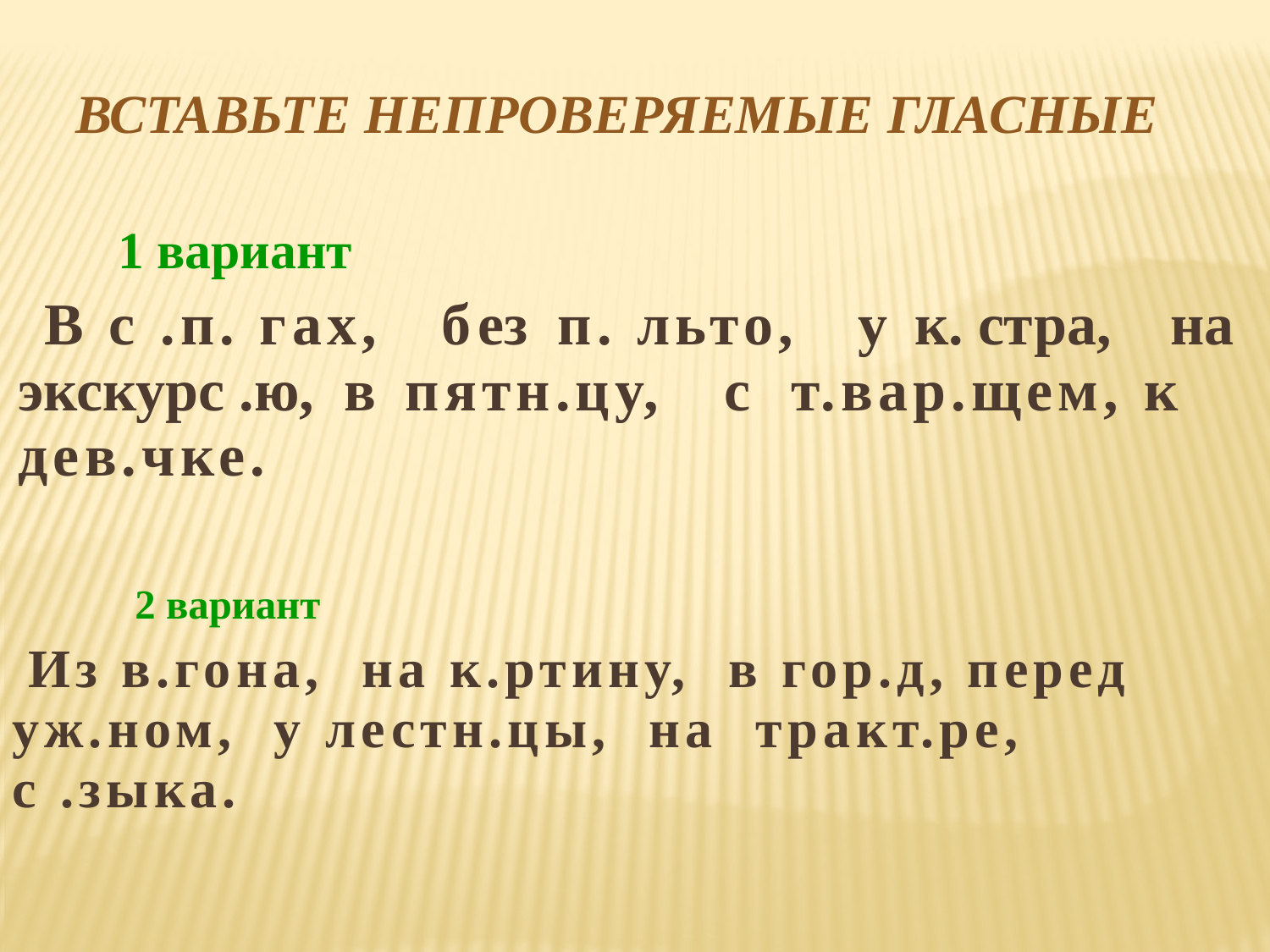

Вставьте непроверяемые гласные
           1 вариант
  В с .п. гах,   без  п. льто,   у к. стра,    на экскурс .ю,  в  пятн.цу,   с  т.вар.щем, к  дев.чке.

                 2 вариант
 Из в.гона,  на к.ртину,  в гор.д, перед уж.ном,  у лестн.цы,  на  тракт.ре,  с .зыка.